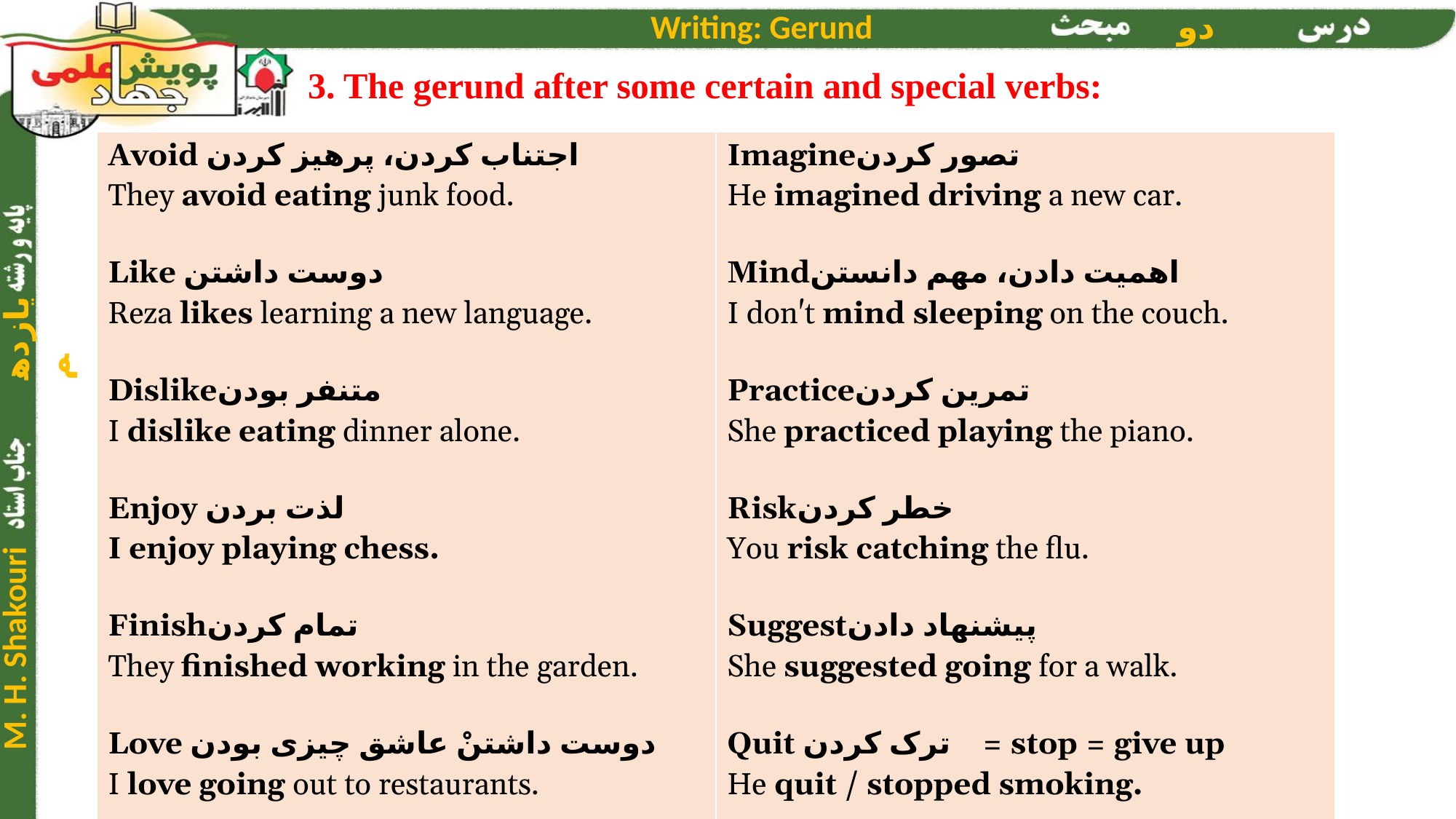

3. The gerund after some certain and special verbs:
| Avoid اجتناب کردن، پرهیز کردن They avoid eating junk food. Like دوست داشتن Reza likes learning a new language. Dislikeمتنفر بودن I dislike eating dinner alone. Enjoy لذت بردن I enjoy playing chess. Finishتمام کردن They finished working in the garden. Love دوست داشتنْ عاشق چیزی بودن I love going out to restaurants. | Imagineتصور کردن He imagined driving a new car. Mindاهمیت دادن، مهم دانستن I don't mind sleeping on the couch. Practiceتمرین کردن She practiced playing the piano. Riskخطر کردن You risk catching the flu. Suggestپیشنهاد دادن She suggested going for a walk. Quit ترک کردن = stop = give up He quit / stopped smoking. |
| --- | --- |